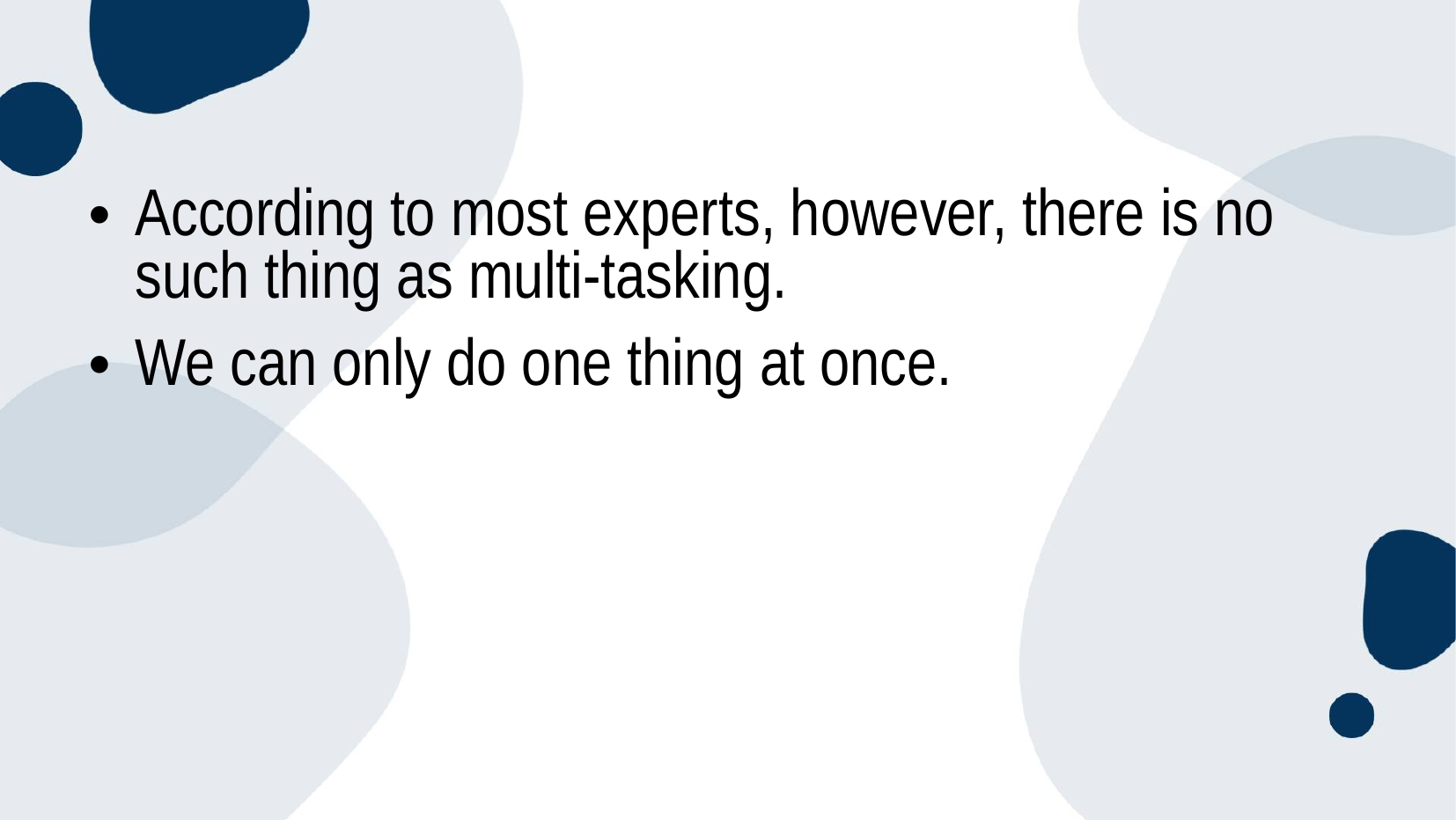

According to most experts, however, there is no such thing as multi-tasking.
We can only do one thing at once.